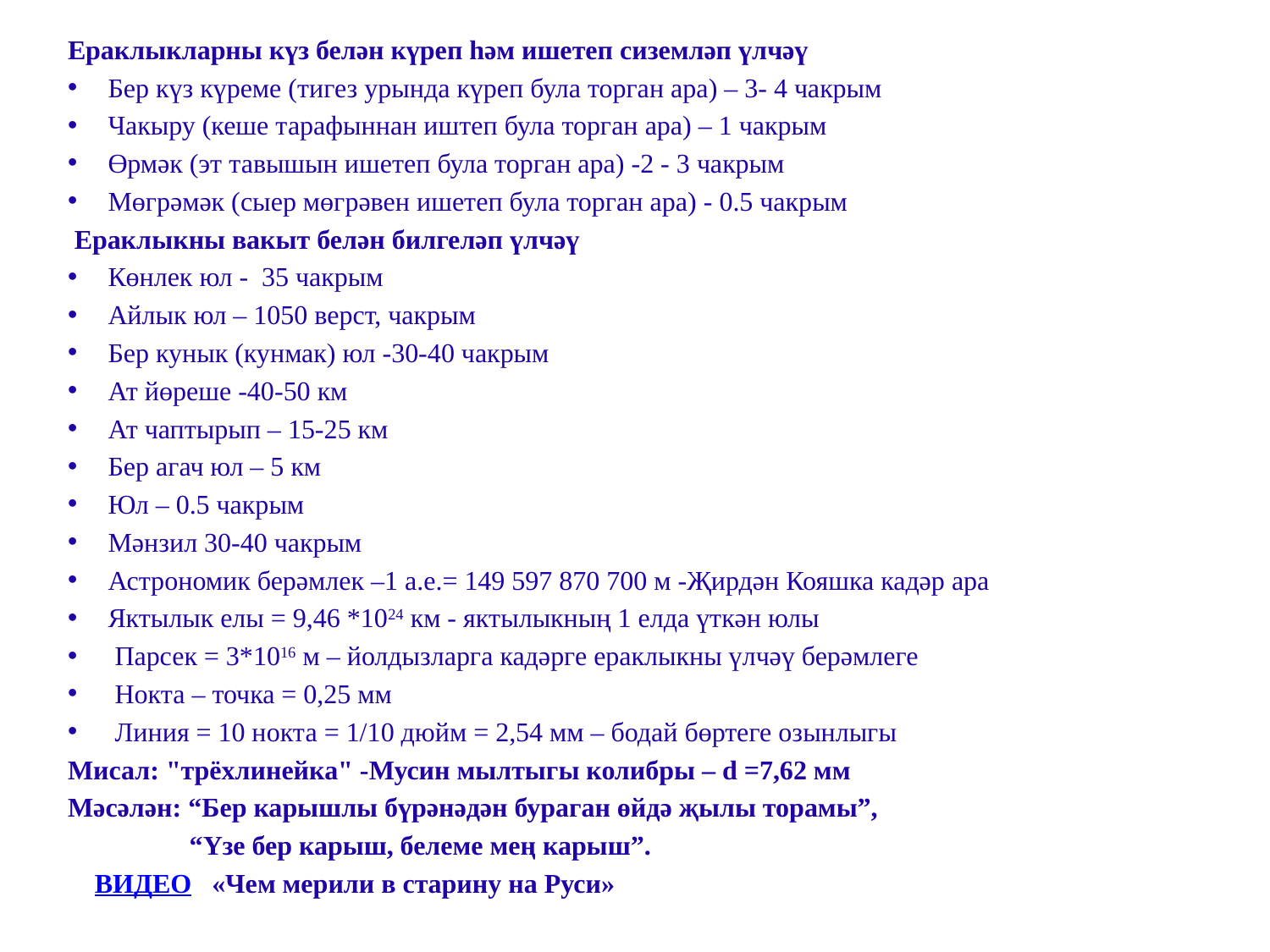

Ераклыкларны күз белән күреп һәм ишетеп сиземләп үлчәү
Бер күз күреме (тигез урында күреп була торган ара) – 3- 4 чакрым
Чакыру (кеше тарафыннан иштеп була торган ара) – 1 чакрым
Өрмәк (эт тавышын ишетеп була торган ара) -2 - 3 чакрым
Мөгрәмәк (сыер мөгрәвен ишетеп була торган ара) - 0.5 чакрым
 Ераклыкны вакыт белән билгеләп үлчәү
Көнлек юл -  35 чакрым
Айлык юл – 1050 верст, чакрым
Бер кунык (кунмак) юл -30-40 чакрым
Ат йөреше -40-50 км
Ат чаптырып – 15-25 км
Бер агач юл – 5 км
Юл – 0.5 чакрым
Мәнзил 30-40 чакрым
Астрономик берәмлек –1 а.е.= 149 597 870 700 м -Җирдән Кояшка кадәр ара
Яктылык елы = 9,46 *1024 км - яктылыкның 1 елда үткән юлы
 Парсек = 3*1016 м – йолдызларга кадәрге ераклыкны үлчәү берәмлеге
 Нокта – точка = 0,25 мм
 Линия = 10 нокта = 1/10 дюйм = 2,54 мм – бодай бөртеге озынлыгы
Мисал: "трёхлинейка" -Мусин мылтыгы колибры – d =7,62 мм
Мәсәлән: “Бер карышлы бүрәнәдән бураган өйдә җылы торамы”,
                  “Үзе бер карыш, белеме мең карыш”.
    ВИДЕО   «Чем мерили в старину на Руси»